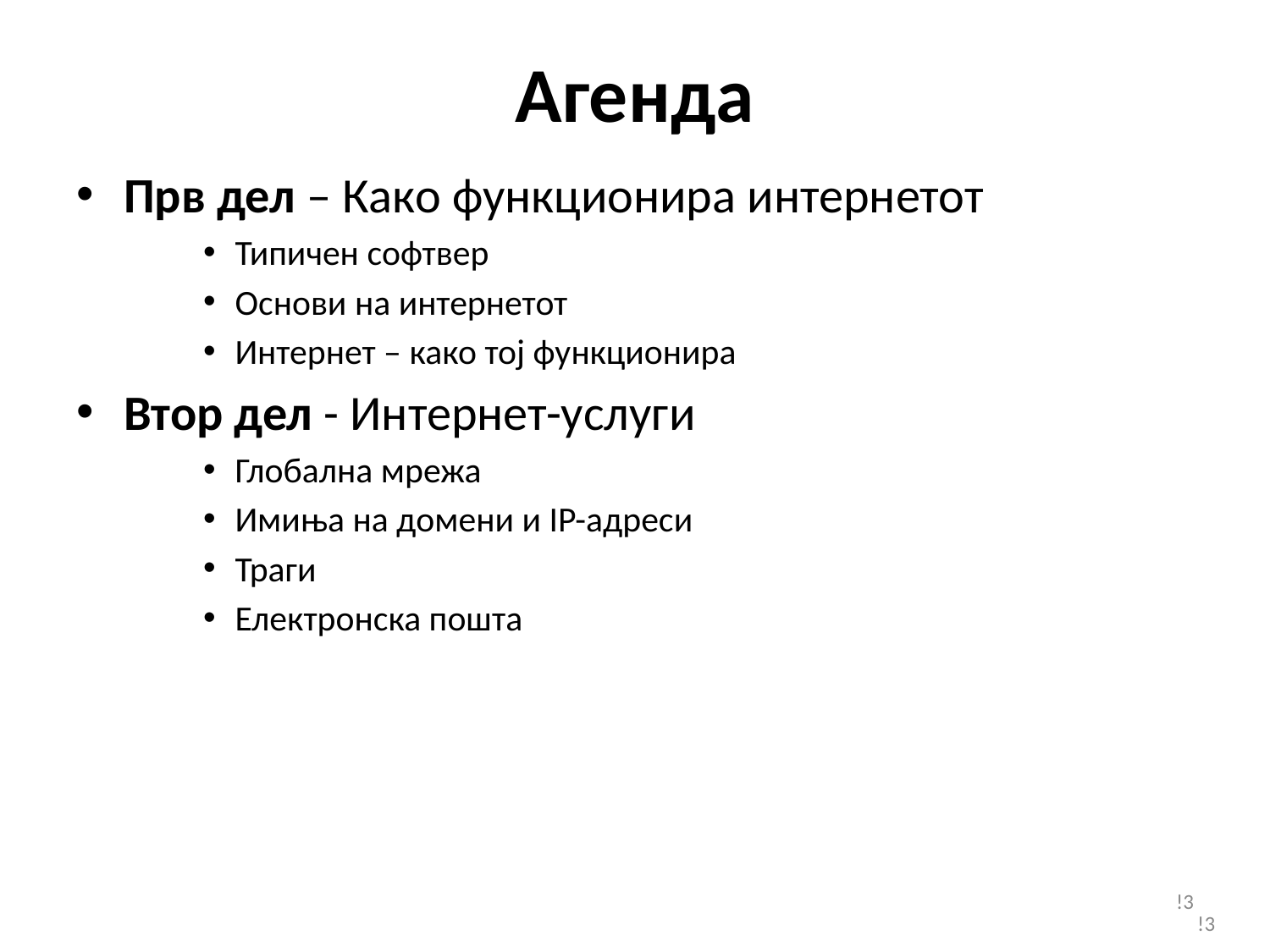

# Агенда
Прв дел – Како функционира интернетот
Типичен софтвер
Основи на интернетот
Интернет – како тој функционира
Втор дел - Интернет-услуги
Глобална мрежа
Имиња на домени и IP-адреси
Траги
Електронска пошта
!3
!3